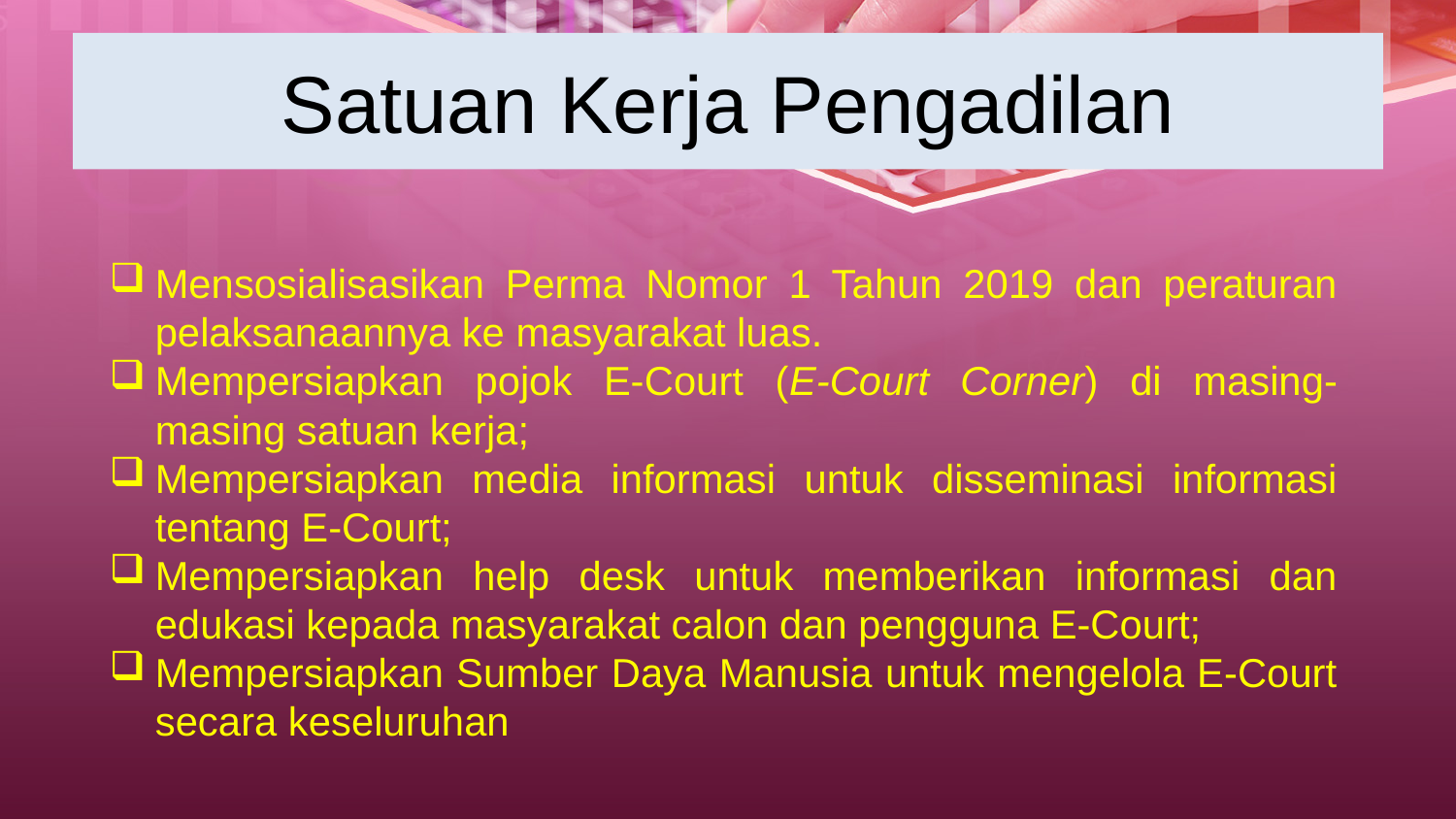

# Satuan Kerja Pengadilan
Mensosialisasikan Perma Nomor 1 Tahun 2019 dan peraturan pelaksanaannya ke masyarakat luas.
Mempersiapkan pojok E-Court (E-Court Corner) di masing-masing satuan kerja;
Mempersiapkan media informasi untuk disseminasi informasi tentang E-Court;
Mempersiapkan help desk untuk memberikan informasi dan edukasi kepada masyarakat calon dan pengguna E-Court;
Mempersiapkan Sumber Daya Manusia untuk mengelola E-Court secara keseluruhan